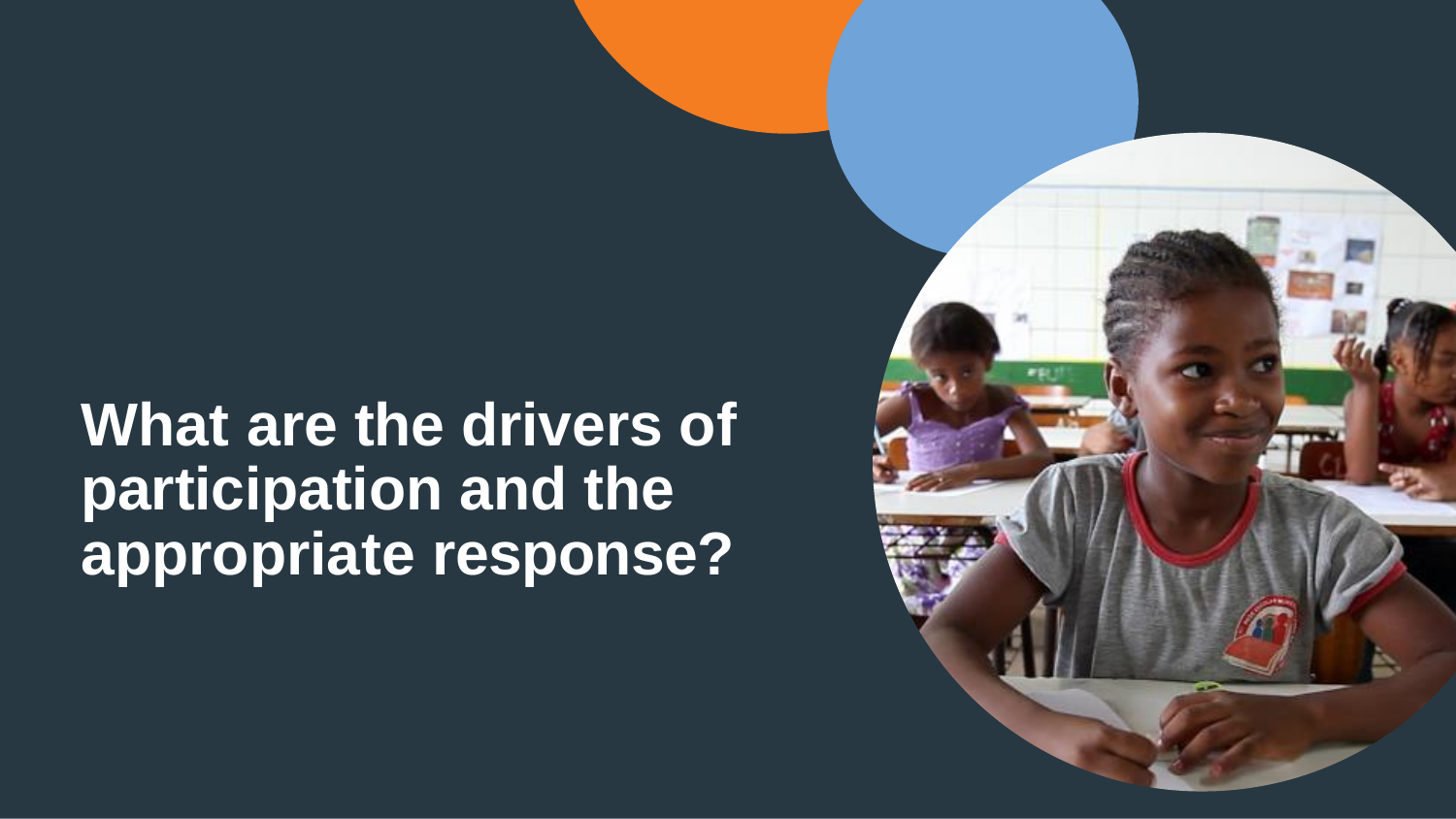

What are the drivers of participation and the appropriate response?